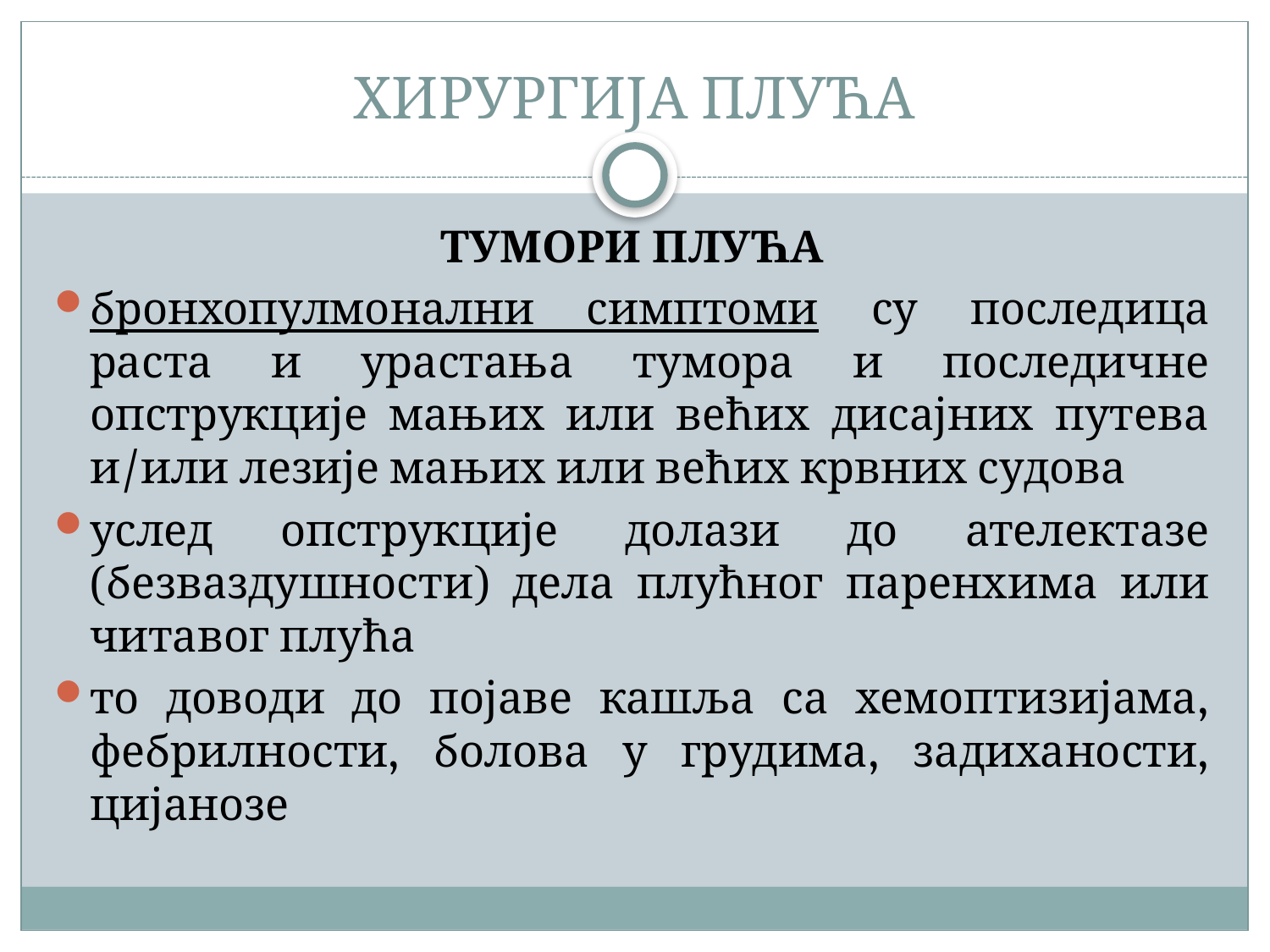

# ХИРУРГИЈА ПЛУЋА
ТУМОРИ ПЛУЋА
бронхопулмонални симптоми су последица раста и урастања тумора и последичне опструкције мањих или већих дисајних путева и/или лезије мањих или већих крвних судова
услед опструкције долази до ателектазе (безваздушности) дела плућног паренхима или читавог плућа
то доводи до појаве кашља са хемоптизијама, фебрилности, болова у грудима, задиханости, цијанозе